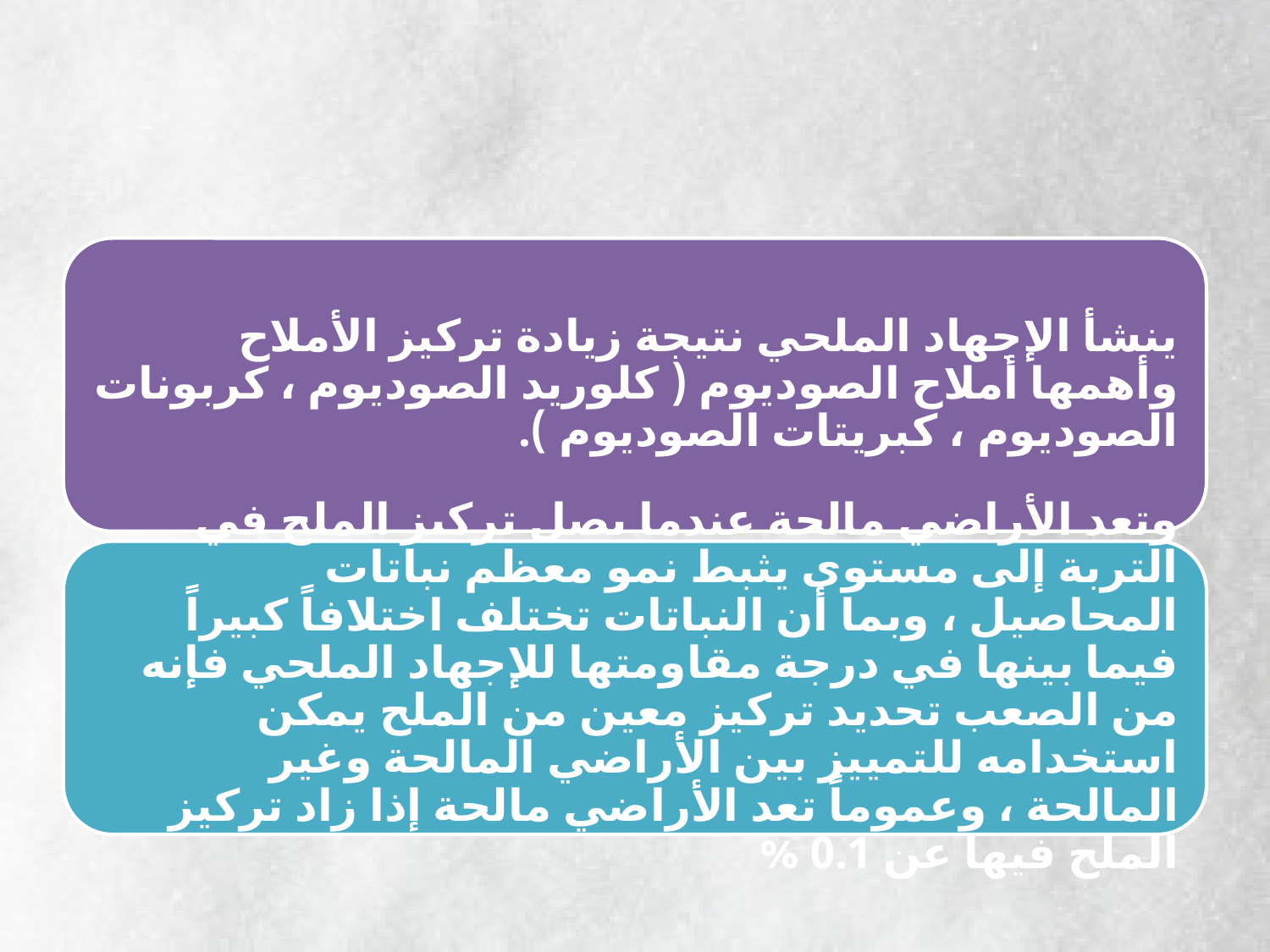

#
ينشأ الإجهاد الملحي نتيجة زيادة تركيز الأملاح وأهمها أملاح الصوديوم ( كلوريد الصوديوم ، كربونات الصوديوم ، كبريتات الصوديوم ).
وتعد الأراضي مالحة عندما يصل تركيز الملح في التربة إلى مستوى يثبط نمو معظم نباتات المحاصيل ، وبما أن النباتات تختلف اختلافاً كبيراً فيما بينها في درجة مقاومتها للإجهاد الملحي فإنه من الصعب تحديد تركيز معين من الملح يمكن استخدامه للتمييز بين الأراضي المالحة وغير المالحة ، وعموماً تعد الأراضي مالحة إذا زاد تركيز الملح فيها عن 0.1 %